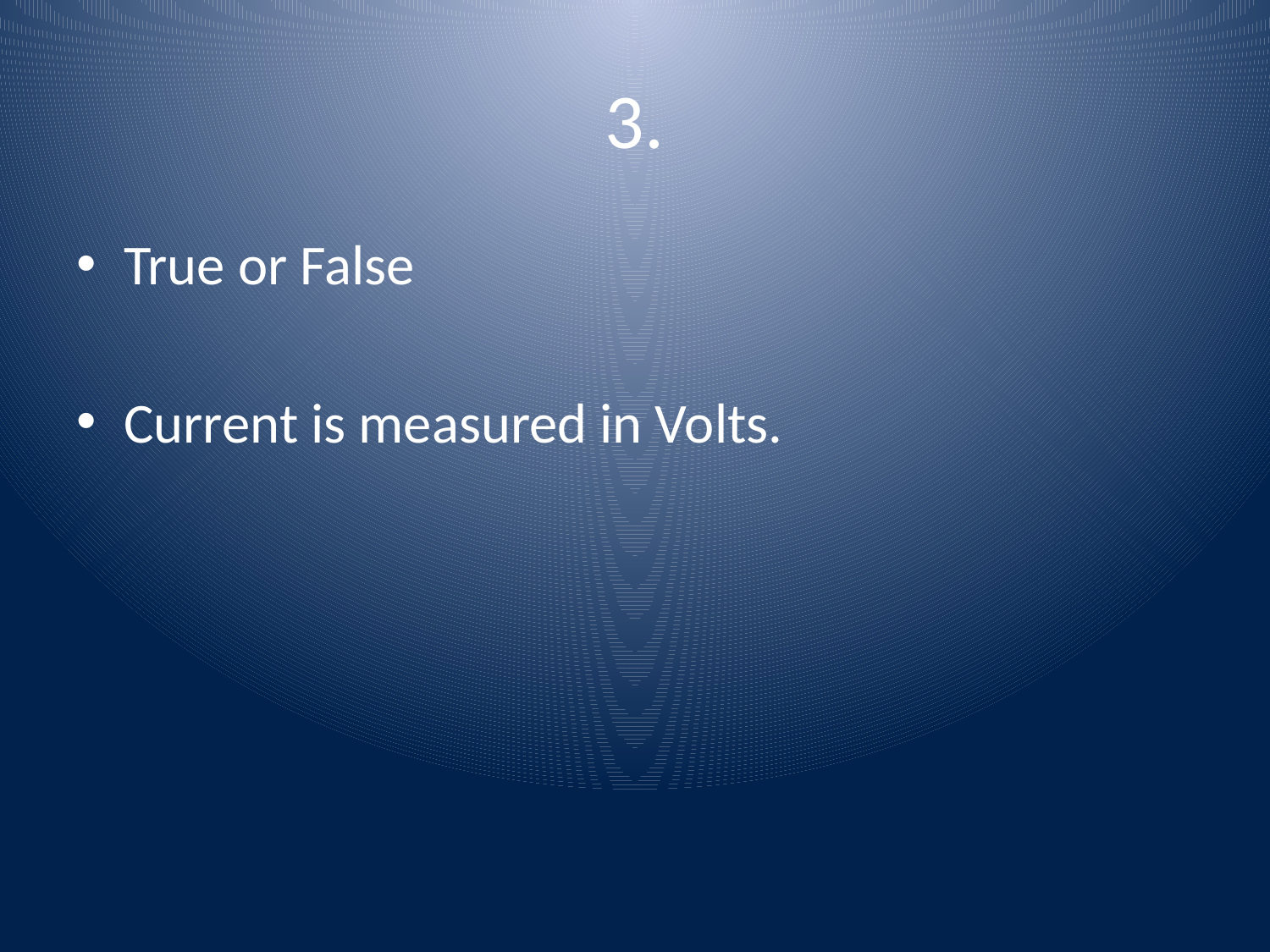

# 3.
True or False

Current is measured in Volts.